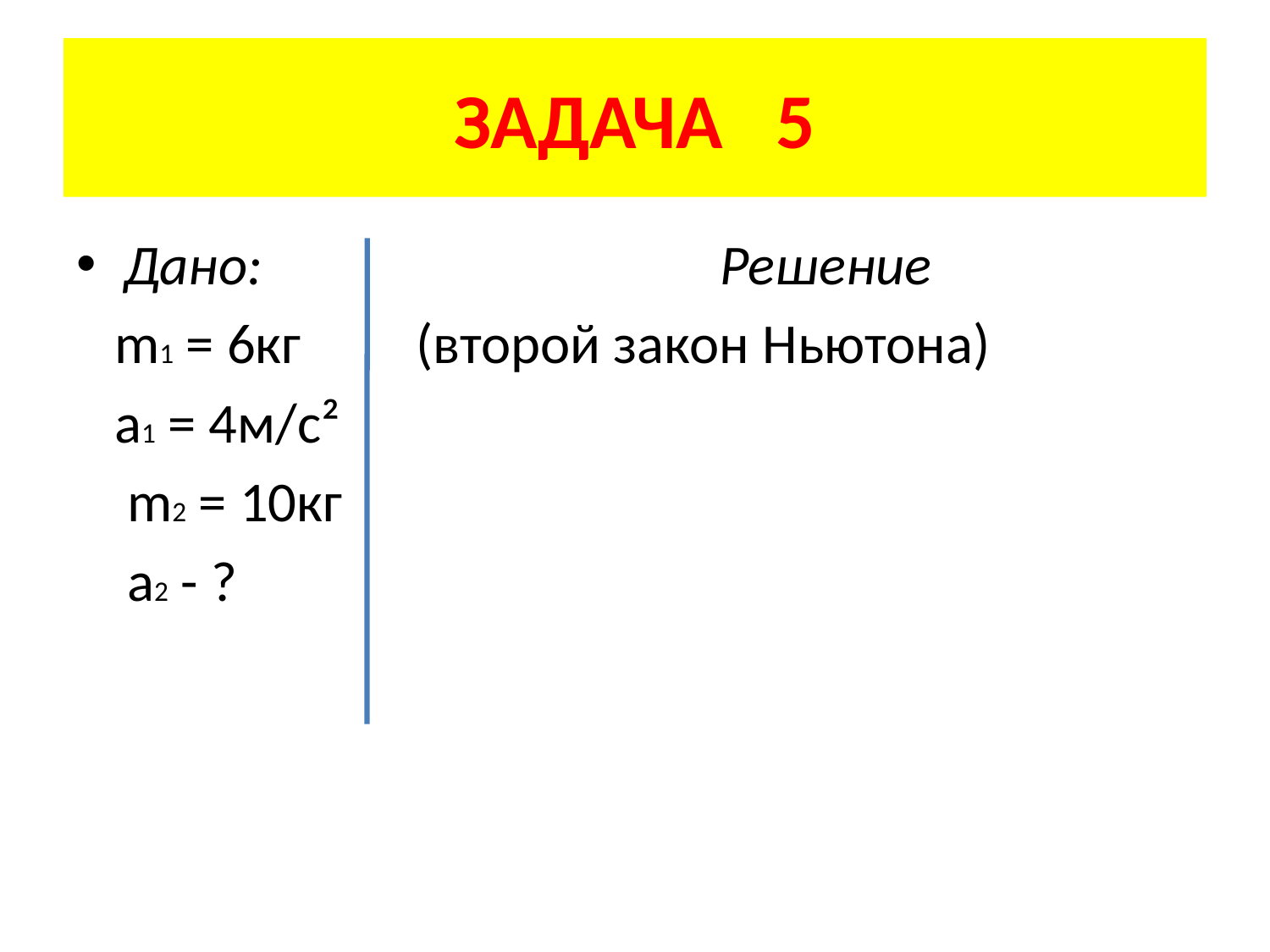

# ЗАДАЧА   5
Дано:                                    Решение
   m1 = 6кг         (второй закон Ньютона)
   a1 = 4м/с²
    m2 = 10кг
    a2 - ?